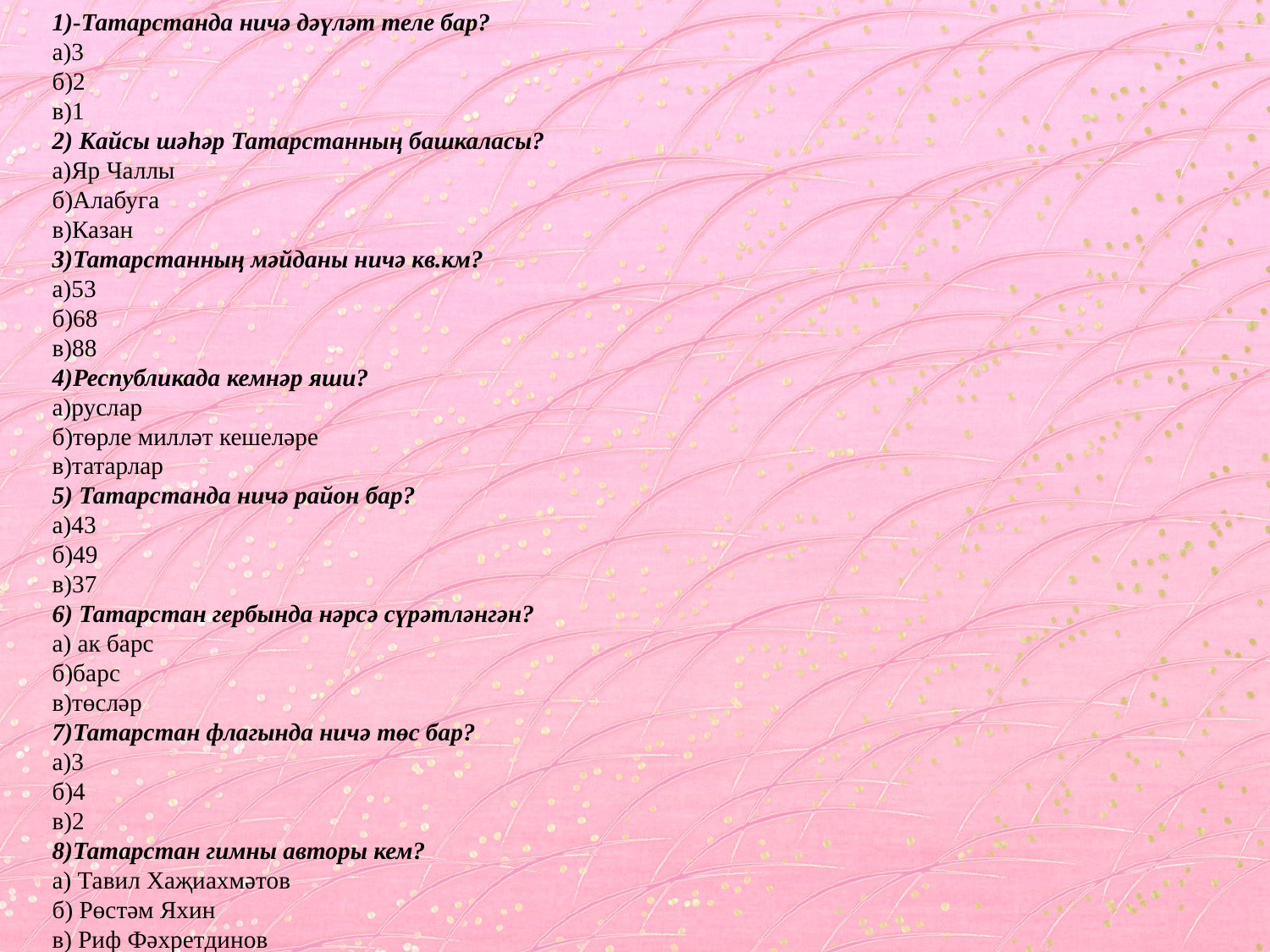

1)-Татарстанда ничә дәүләт теле бар?
а)3
б)2
в)1
2) Кайсы шәһәр Татарстанның башкаласы?
а)Яр Чаллы
б)Алабуга
в)Казан
3)Татарстанның мәйданы ничә кв.км?
а)53
б)68
в)88
4)Республикада кемнәр яши?
а)руслар
б)төрле милләт кешеләре
в)татарлар
5) Татарстанда ничә район бар?
а)43
б)49
в)37
6) Татарстан гербында нәрсә сүрәтләнгән?
а) ак барс
б)барс
в)төсләр
7)Татарстан флагында ничә төс бар?
а)3
б)4
в)2
8)Татарстан гимны авторы кем?
а) Тавил Хаҗиахмәтов
б) Рөстәм Яхин
в) Риф Фәхретдинов